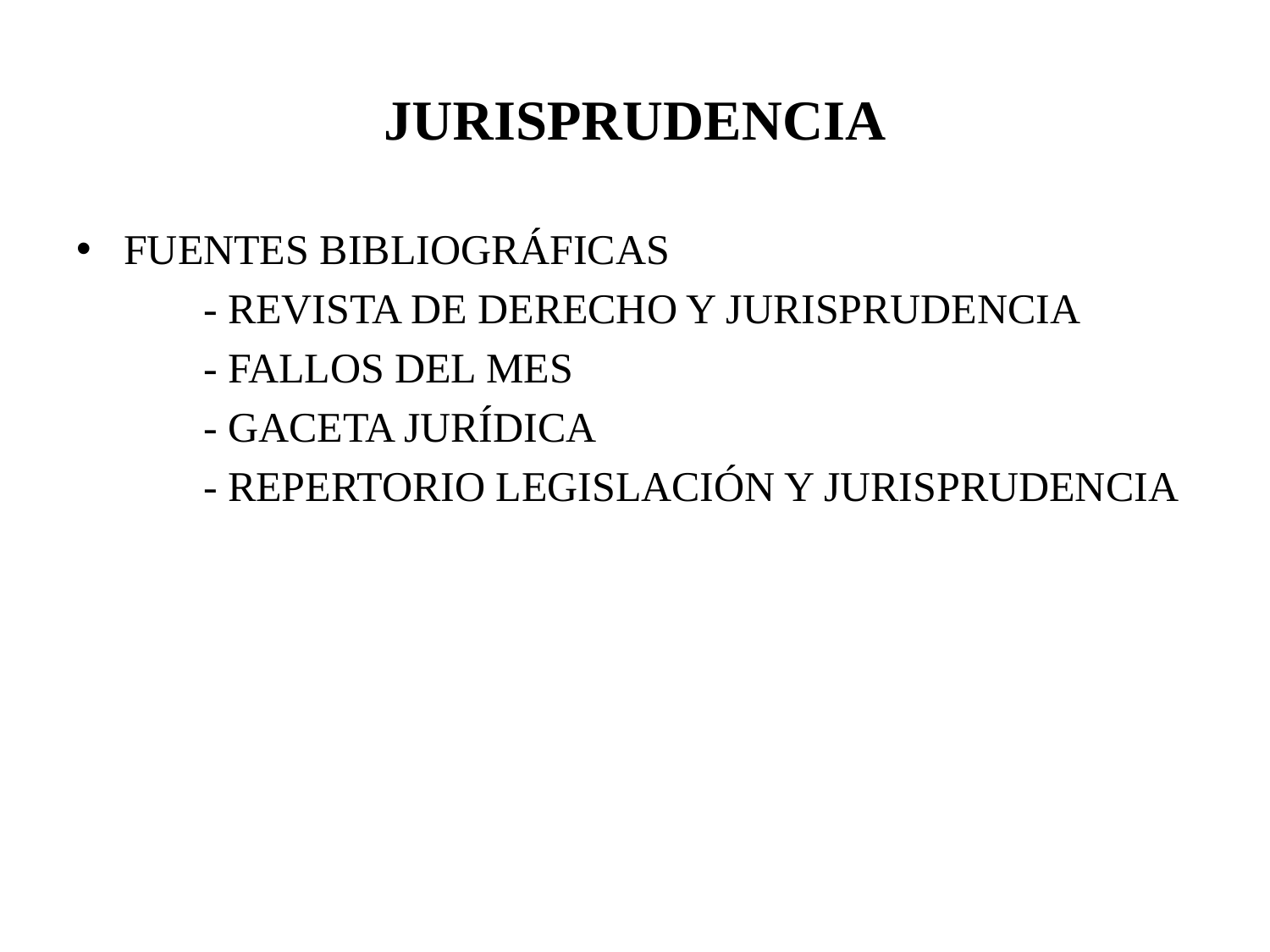

# JURISPRUDENCIA
FUENTES BIBLIOGRÁFICAS
	- REVISTA DE DERECHO Y JURISPRUDENCIA
	- FALLOS DEL MES
	- GACETA JURÍDICA
	- REPERTORIO LEGISLACIÓN Y JURISPRUDENCIA